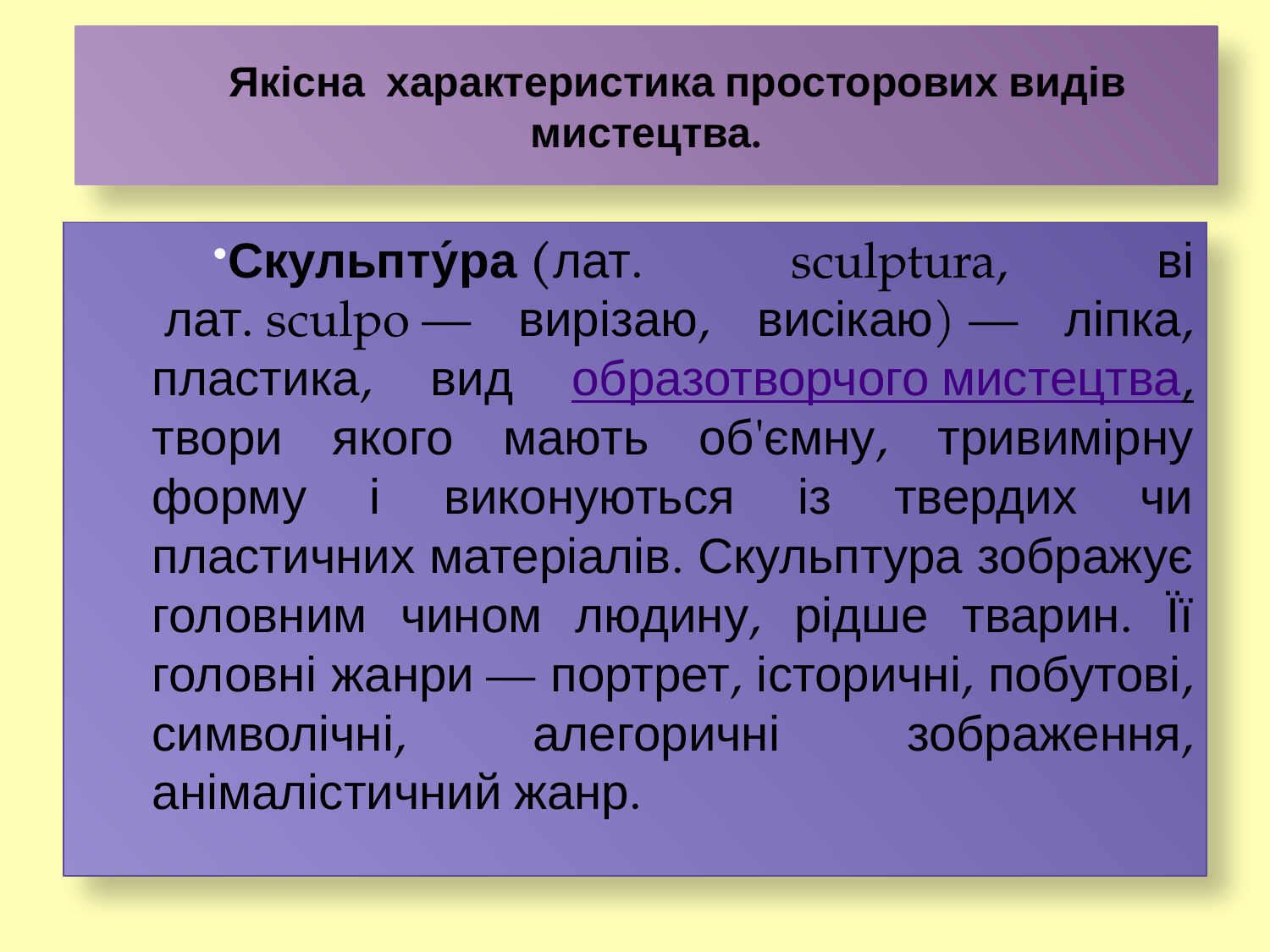

# Якісна  характеристика просторових видів мистецтва.
Скульпту́ра (лат. sculptura, ві  лат. sculpo — вирізаю, висікаю) — ліпка, пластика, вид образотворчого мистецтва, твори якого мають об'ємну, тривимірну форму і виконуються із твердих чи пластичних матеріалів. Скульптура зображує головним чином людину, рідше тварин. Її головні жанри — портрет, історичні, побутові, символічні, алегоричні зображення, анімалістичний жанр.